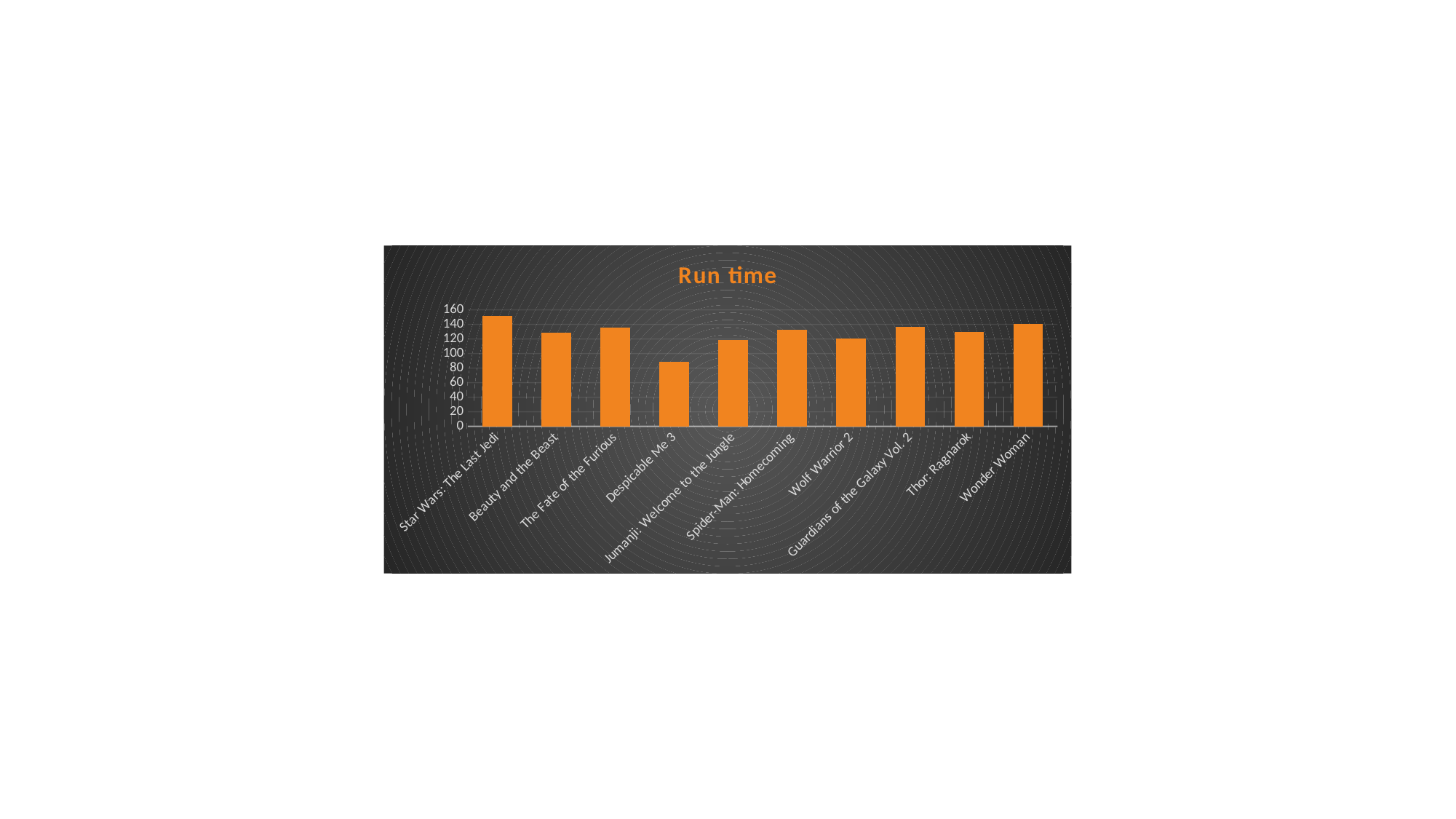

### Chart:

| Category | Run time |
|---|---|
| Star Wars: The Last Jedi | 152.0 |
| Beauty and the Beast | 129.0 |
| The Fate of the Furious | 136.0 |
| Despicable Me 3 | 89.0 |
| Jumanji: Welcome to the Jungle | 119.0 |
| Spider-Man: Homecoming | 133.0 |
| Wolf Warrior 2 | 121.0 |
| Guardians of the Galaxy Vol. 2 | 137.0 |
| Thor: Ragnarok | 130.0 |
| Wonder Woman | 141.0 |